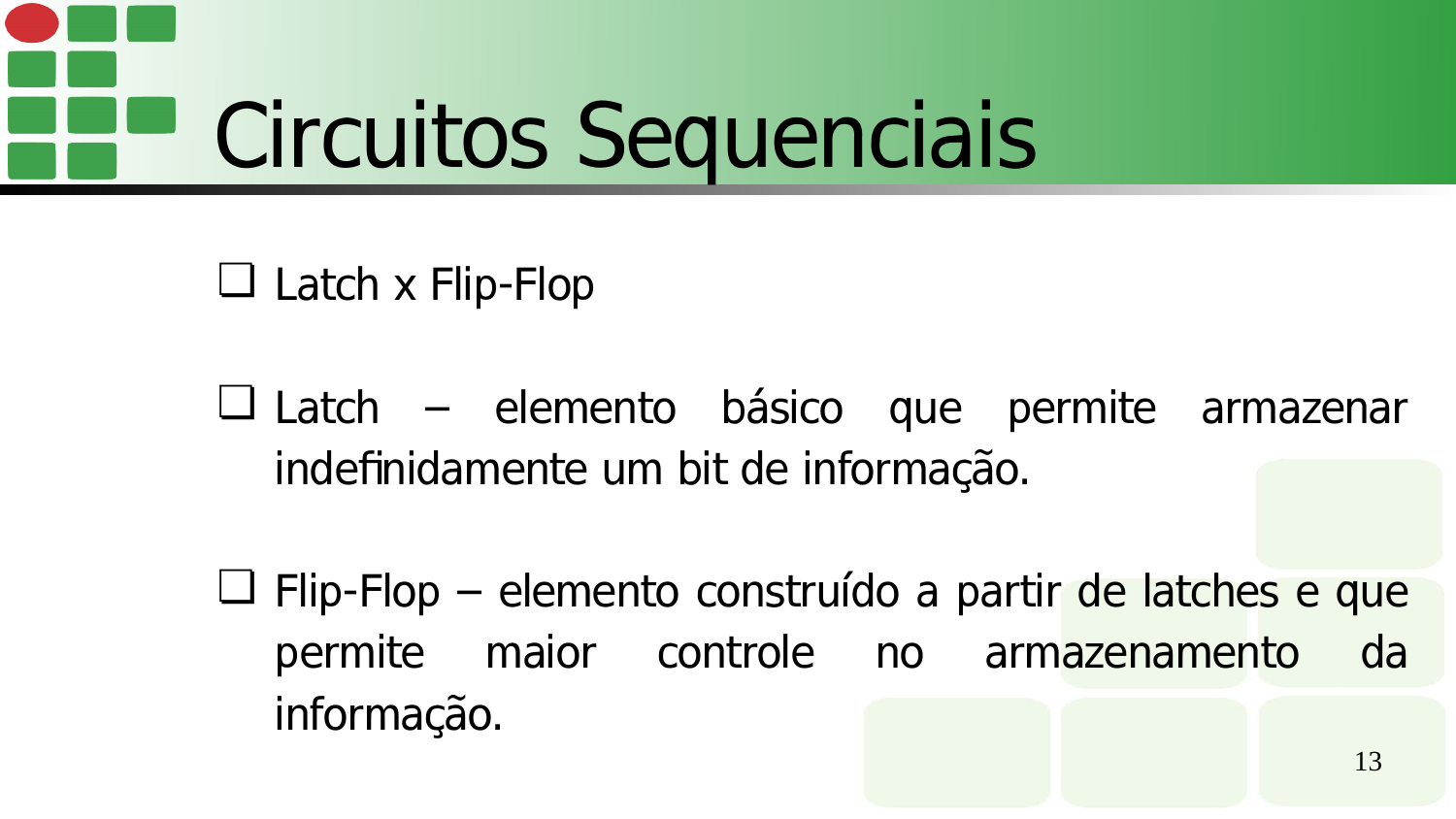

Circuitos Sequenciais
Latch x Flip-Flop

Latch – elemento básico que permite armazenar indefinidamente um bit de informação.

Flip-Flop – elemento construído a partir de latches e que permite maior controle no armazenamento da informação.
13